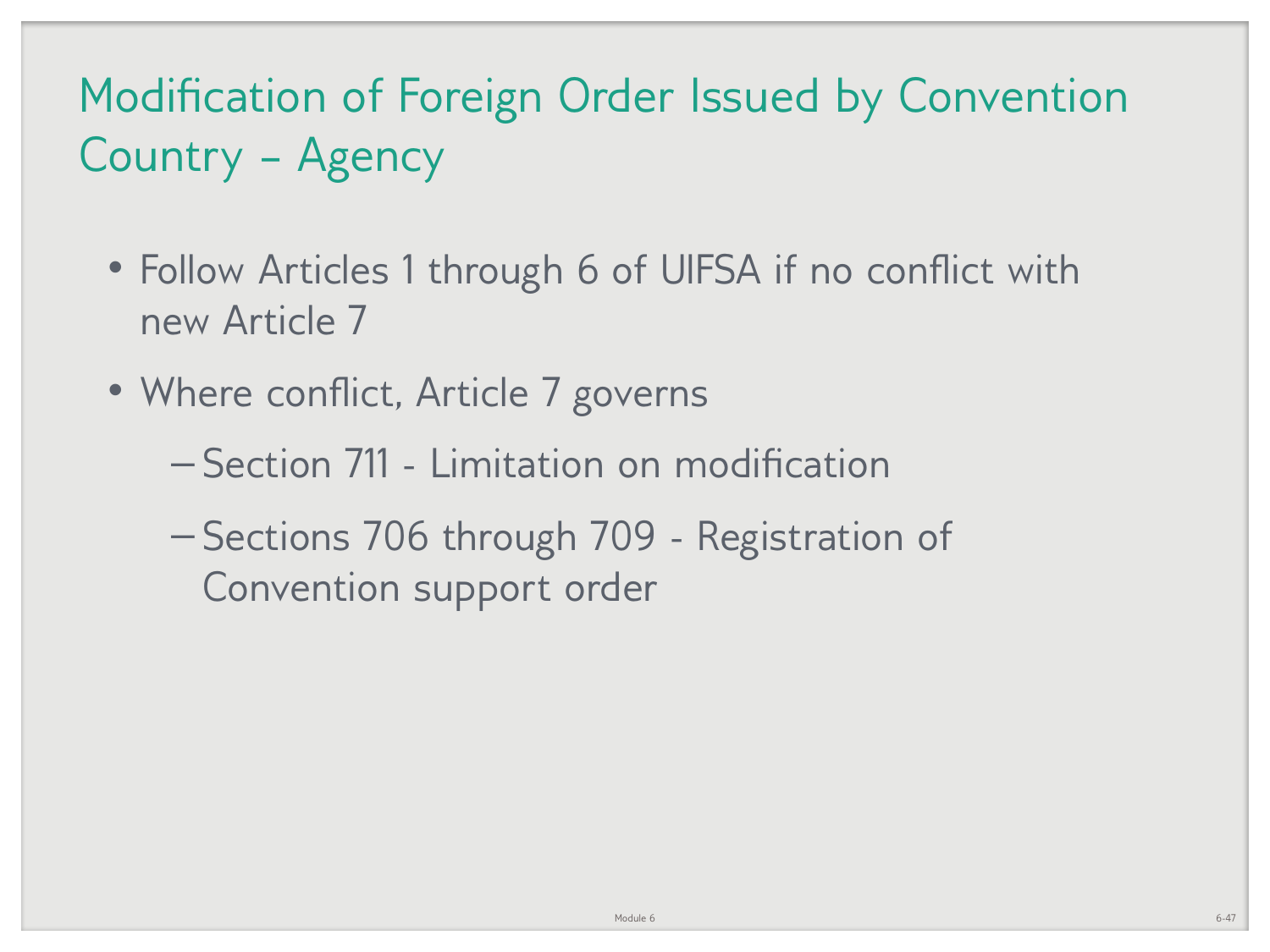

# Modification of Foreign Order Issued by Convention Country – Agency
Follow Articles 1 through 6 of UIFSA if no conflict with new Article 7
Where conflict, Article 7 governs
Section 711 - Limitation on modification
Sections 706 through 709 - Registration of Convention support order

Module 6
6-47